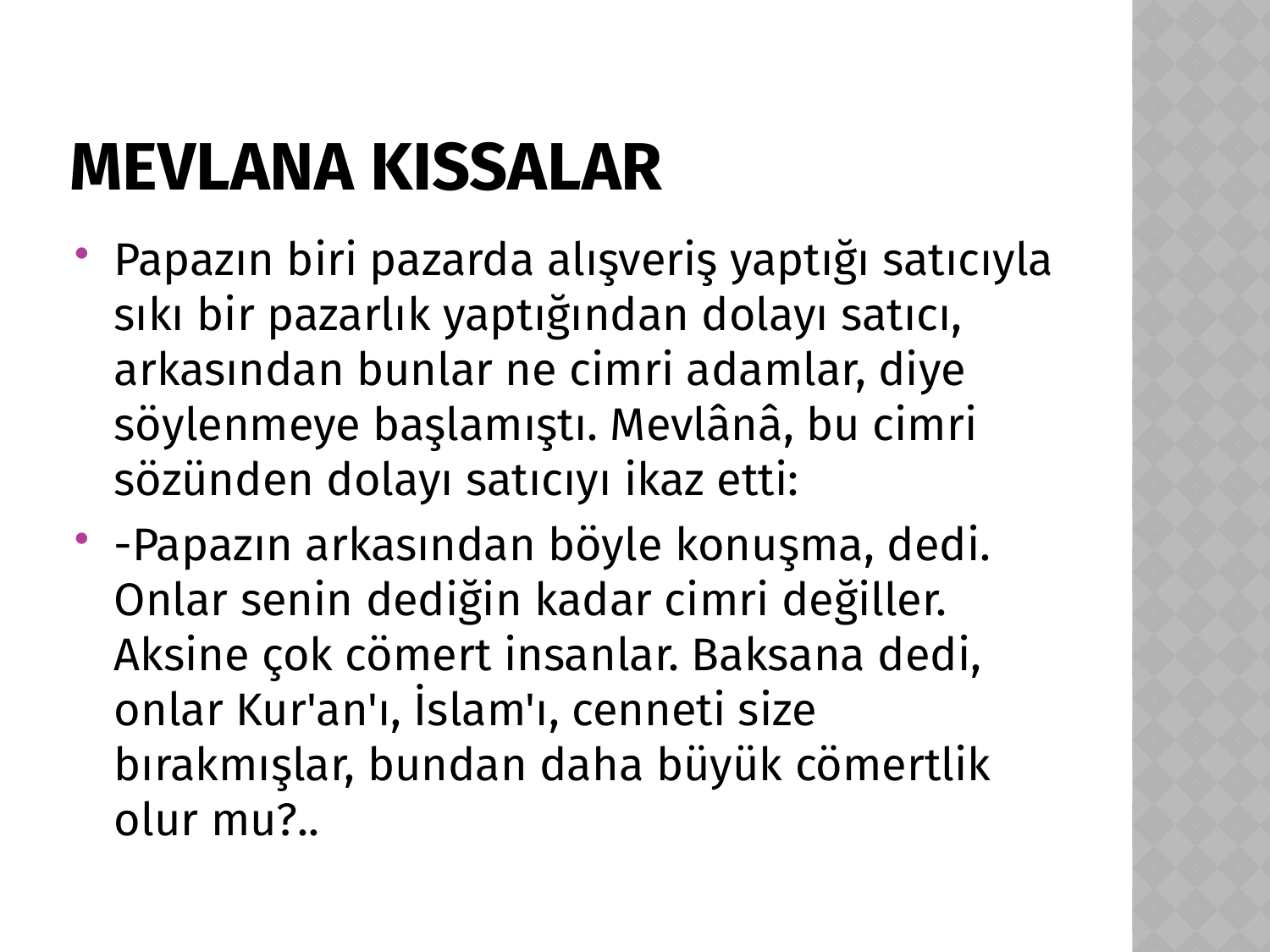

# Mevlana Kıssalar
Papazın biri pazarda alışveriş yaptığı satıcıyla sıkı bir pazarlık yaptığından dolayı satıcı, arkasından bunlar ne cimri adamlar, diye söylenmeye başlamıştı. Mevlânâ, bu cimri sözünden dolayı satıcıyı ikaz etti:
-Papazın arkasından böyle konuşma, dedi. Onlar senin dediğin kadar cimri değiller. Aksine çok cömert insanlar. Baksana dedi, onlar Kur'an'ı, İslam'ı, cenneti size bırakmışlar, bundan daha büyük cömertlik olur mu?..